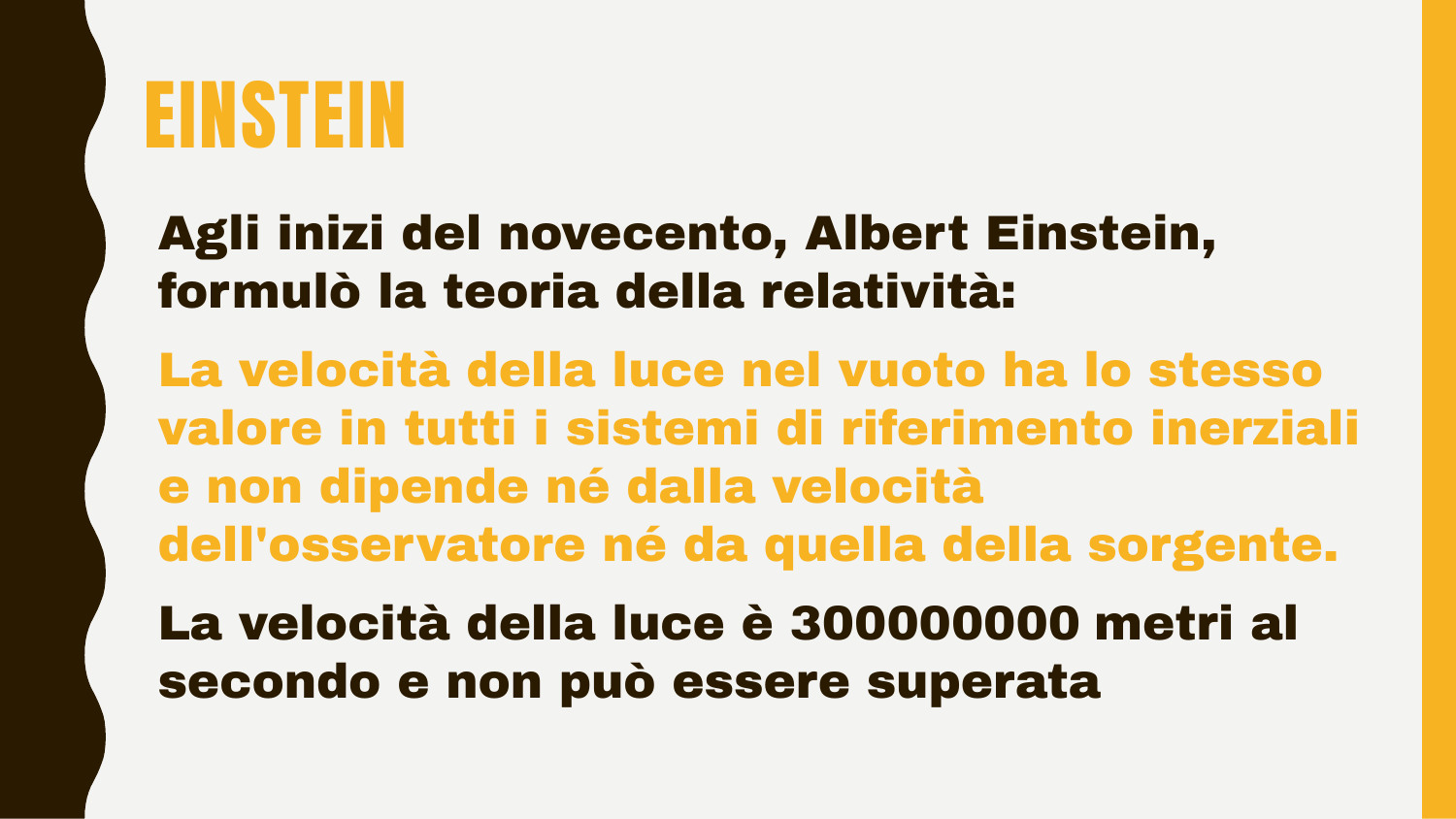

# EINSTEIN
Agli inizi del novecento, Albert Einstein, formulò la teoria della relatività:
La velocità della luce nel vuoto ha lo stesso valore in tutti i sistemi di riferimento inerziali e non dipende né dalla velocità dell'osservatore né da quella della sorgente.
La velocità della luce è 300000000 metri al secondo e non può essere superata